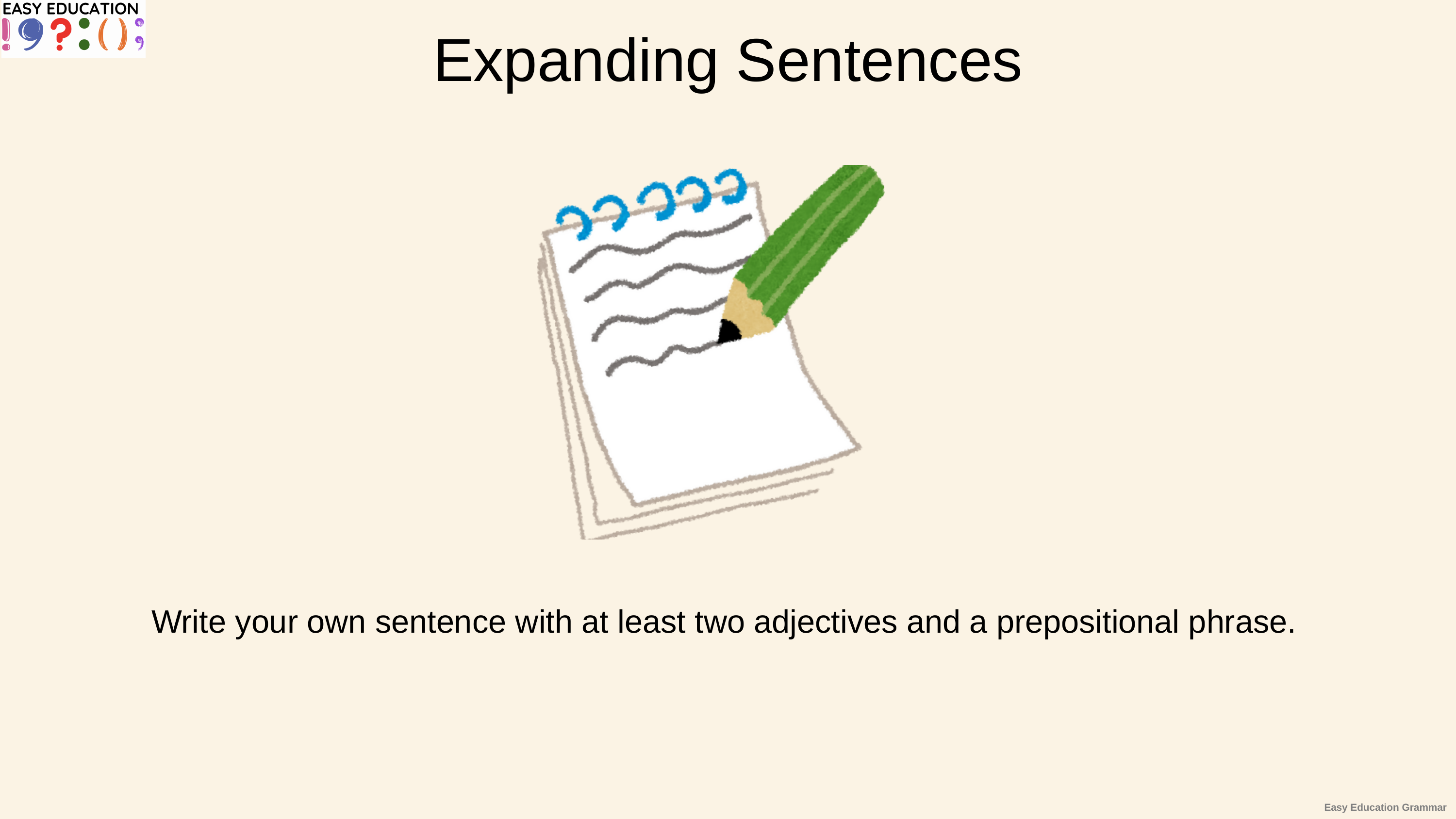

Expanding Sentences

 Write your own sentence with at least two adjectives and a prepositional phrase.